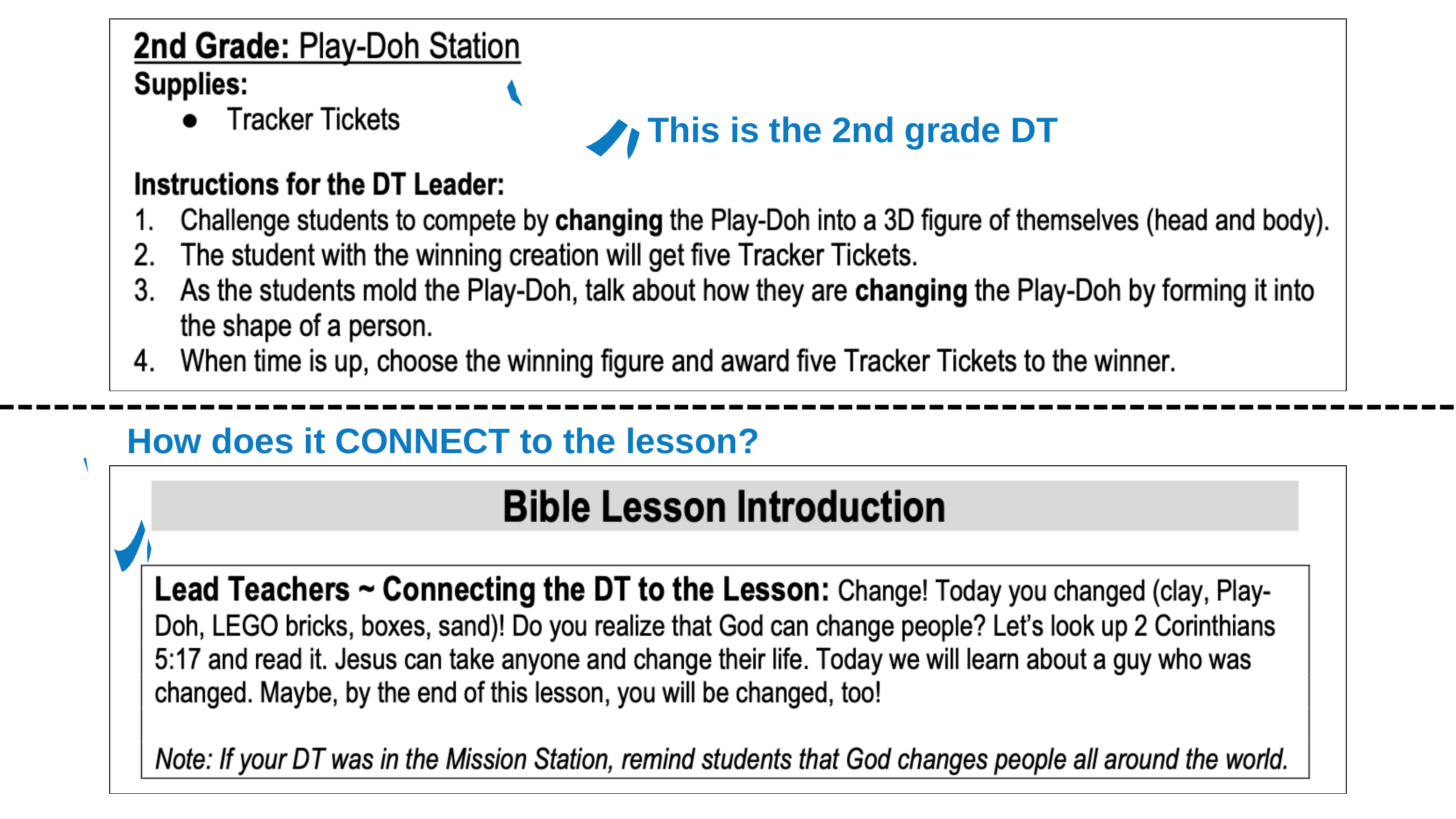

This is the 2nd grade DT

How does it CONNECT to the lesson?